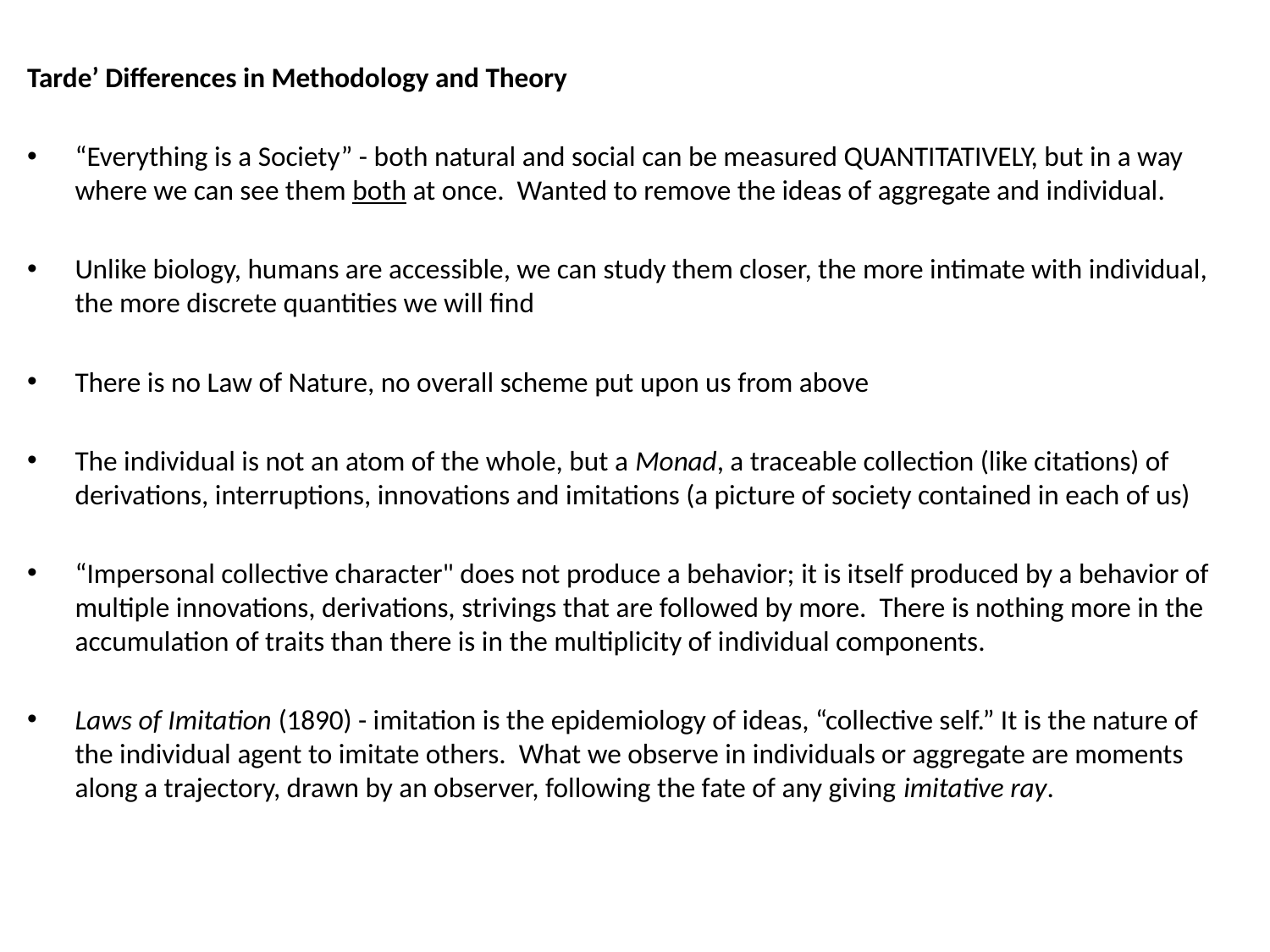

Tarde’ Differences in Methodology and Theory

“Everything is a Society” - both natural and social can be measured QUANTITATIVELY, but in a way where we can see them both at once.  Wanted to remove the ideas of aggregate and individual.

Unlike biology, humans are accessible, we can study them closer, the more intimate with individual, the more discrete quantities we will find

There is no Law of Nature, no overall scheme put upon us from above

The individual is not an atom of the whole, but a Monad, a traceable collection (like citations) of derivations, interruptions, innovations and imitations (a picture of society contained in each of us)

“Impersonal collective character" does not produce a behavior; it is itself produced by a behavior of multiple innovations, derivations, strivings that are followed by more.  There is nothing more in the accumulation of traits than there is in the multiplicity of individual components.

Laws of Imitation (1890) - imitation is the epidemiology of ideas, “collective self.” It is the nature of the individual agent to imitate others.  What we observe in individuals or aggregate are moments along a trajectory, drawn by an observer, following the fate of any giving imitative ray.